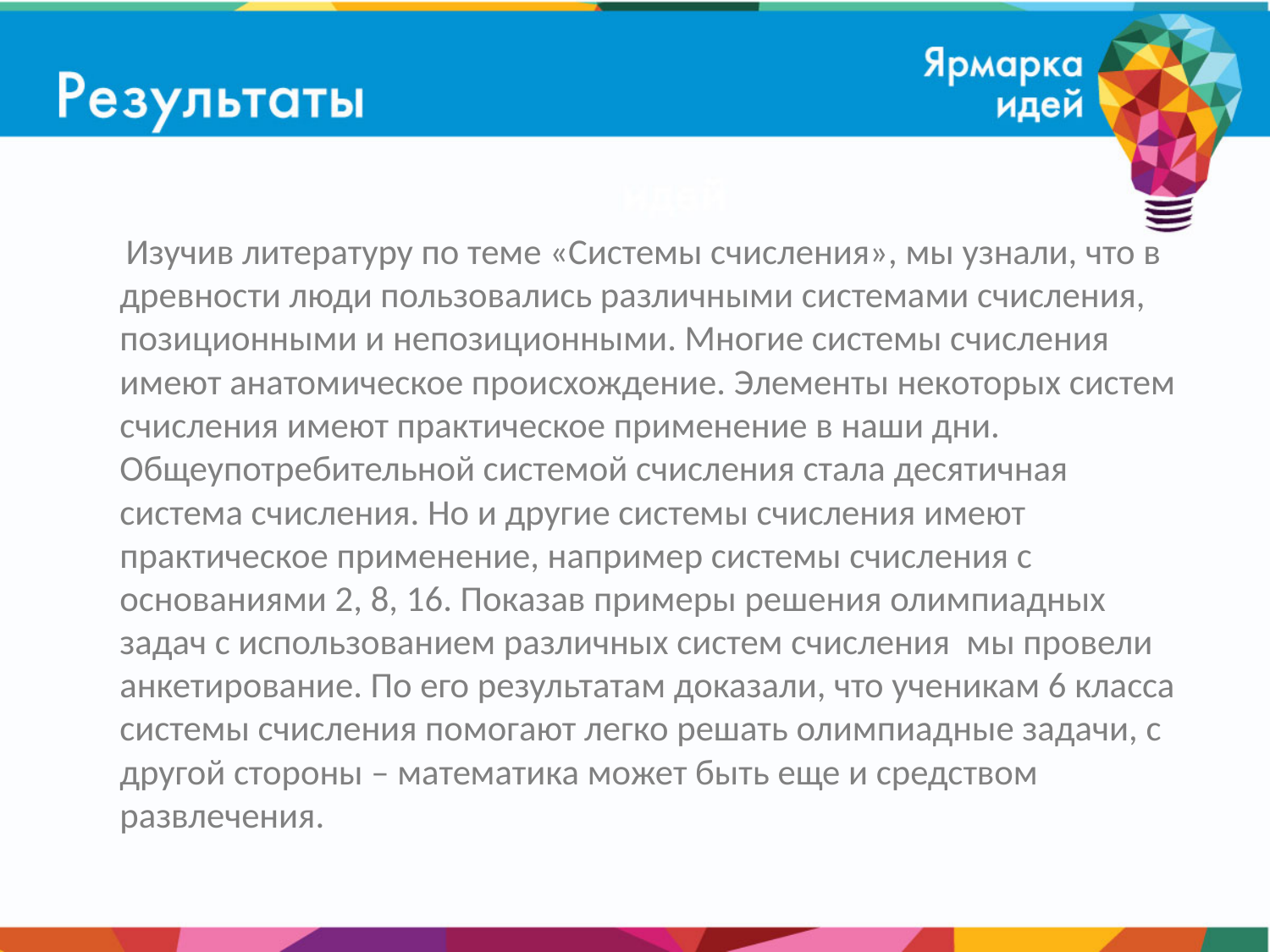

Изучив литературу по теме «Системы счисления», мы узнали, что в древности люди пользовались различными системами счисления, позиционными и непозиционными. Многие системы счисления имеют анатомическое происхождение. Элементы некоторых систем счисления имеют практическое применение в наши дни. Общеупотребительной системой счисления стала десятичная система счисления. Но и другие системы счисления имеют практическое применение, например системы счисления с основаниями 2, 8, 16. Показав примеры решения олимпиадных задач с использованием различных систем счисления  мы провели анкетирование. По его результатам доказали, что ученикам 6 класса системы счисления помогают легко решать олимпиадные задачи, с другой стороны – математика может быть еще и средством развлечения.